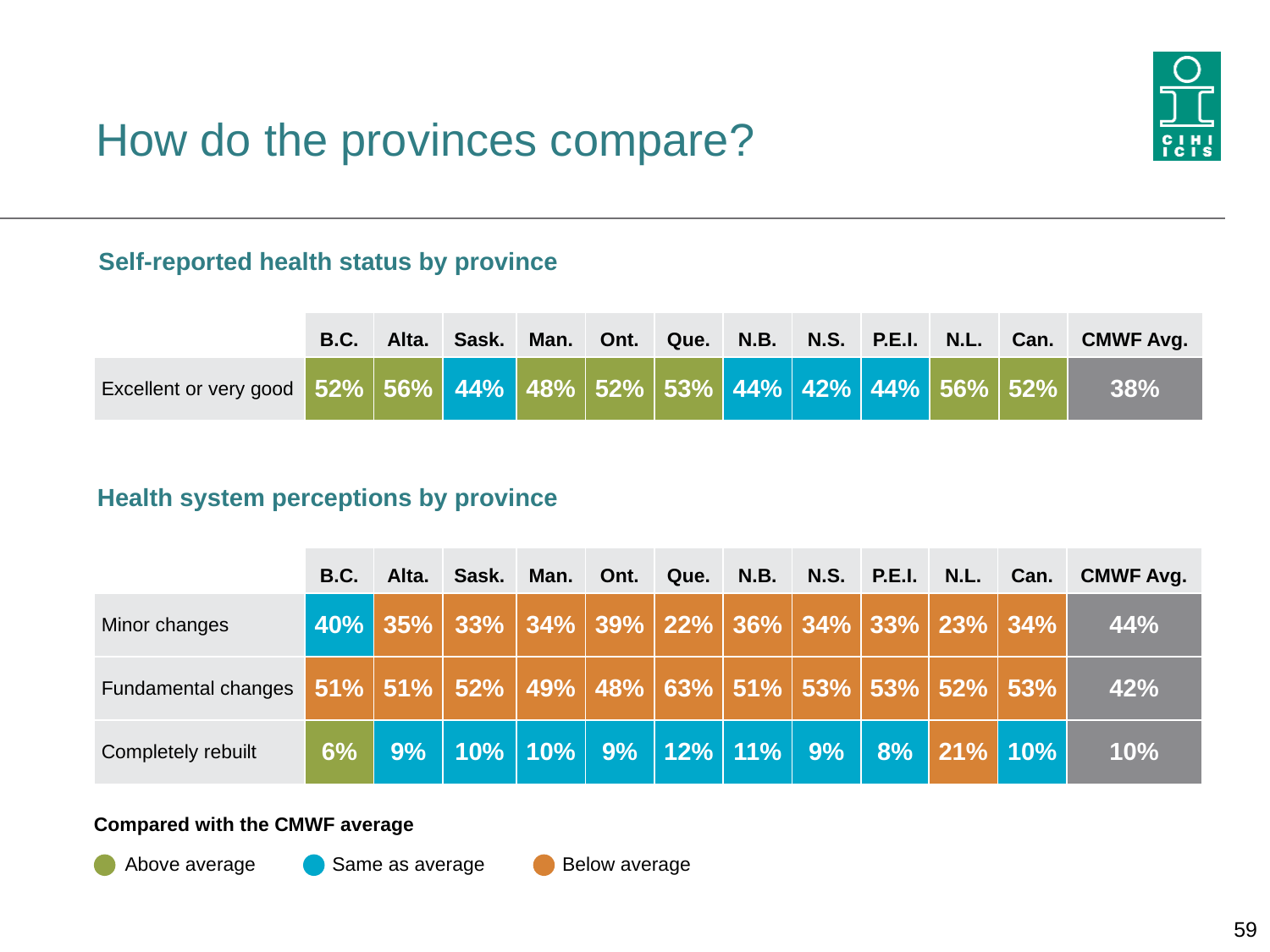

# How do the provinces compare?
Self-reported health status by province
|  | B.C. | Alta. | Sask. | Man. | Ont. | Que. | N.B. | N.S. | P.E.I. | N.L. | Can. | CMWF Avg. |
| --- | --- | --- | --- | --- | --- | --- | --- | --- | --- | --- | --- | --- |
| Excellent or very good | 52% | 56% | 44% | 48% | 52% | 53% | 44% | 42% | 44% | 56% | 52% | 38% |
Health system perceptions by province
|  | B.C. | Alta. | Sask. | Man. | Ont. | Que. | N.B. | N.S. | P.E.I. | N.L. | Can. | CMWF Avg. |
| --- | --- | --- | --- | --- | --- | --- | --- | --- | --- | --- | --- | --- |
| Minor changes | 40% | 35% | 33% | 34% | 39% | 22% | 36% | 34% | 33% | 23% | 34% | 44% |
| Fundamental changes | 51% | 51% | 52% | 49% | 48% | 63% | 51% | 53% | 53% | 52% | 53% | 42% |
| Completely rebuilt | 6% | 9% | 10% | 10% | 9% | 12% | 11% | 9% | 8% | 21% | 10% | 10% |
Compared with the CMWF average
Above average

Same as average

Below average

59